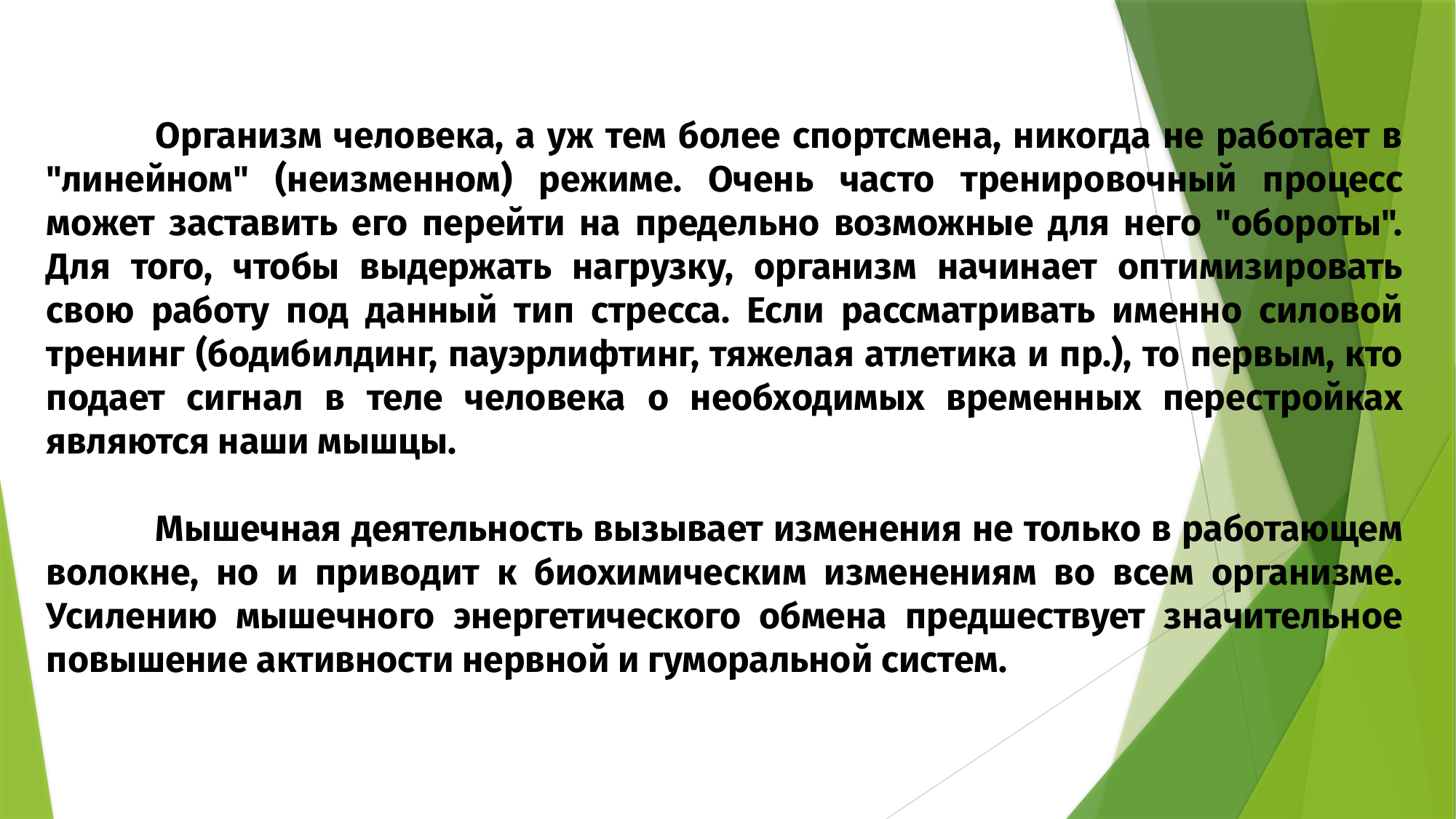

Организм человека, а уж тем более спортсмена, никогда не работает в "линейном" (неизменном) режиме. Очень часто тренировочный процесс может заставить его перейти на предельно возможные для него "обороты". Для того, чтобы выдержать нагрузку, организм начинает оптимизировать свою работу под данный тип стресса. Если рассматривать именно силовой тренинг (бодибилдинг, пауэрлифтинг, тяжелая атлетика и пр.), то первым, кто подает сигнал в теле человека о необходимых временных перестройках являются наши мышцы.

	Мышечная деятельность вызывает изменения не только в работающем волокне, но и приводит к биохимическим изменениям во всем организме. Усилению мышечного энергетического обмена предшествует значительное повышение активности нервной и гуморальной систем.